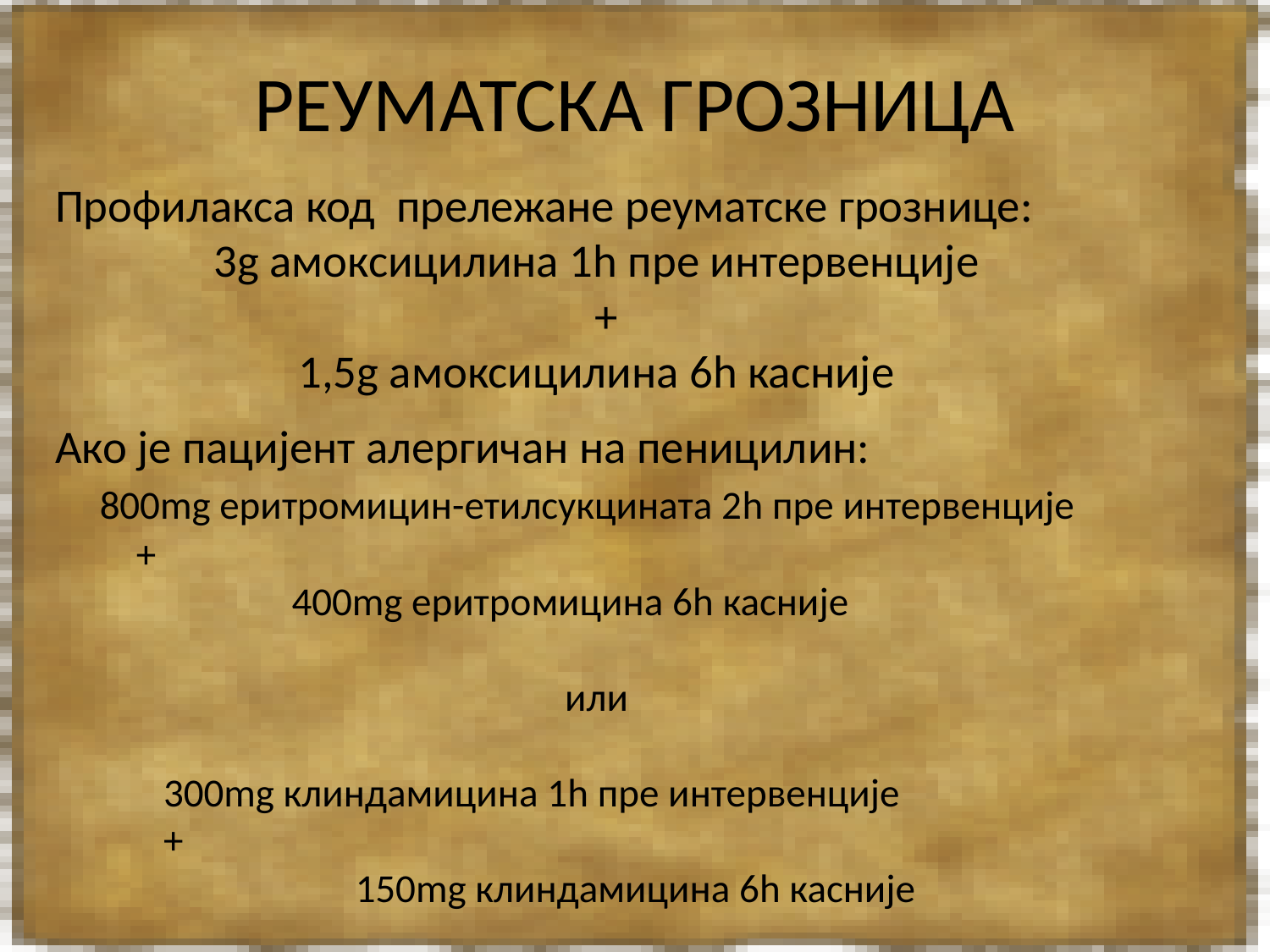

# РЕУМАТСКА ГРОЗНИЦА
Профилакса код  прележане реуматске грознице:
               3g амоксицилина 1h пре интервенције
                                                   +
                       1,5g амоксицилина 6h касније

Ако је пацијент алергичан на пеницилин:
		800mg еритромицин-етилсукцината 2h пре интервенције
					    +
                          400mg еритромицина 6h касније

                                                        или

		       300mg клиндамицина 1h пре интервенције
					       +
                                 150mg клиндамицина 6h касније